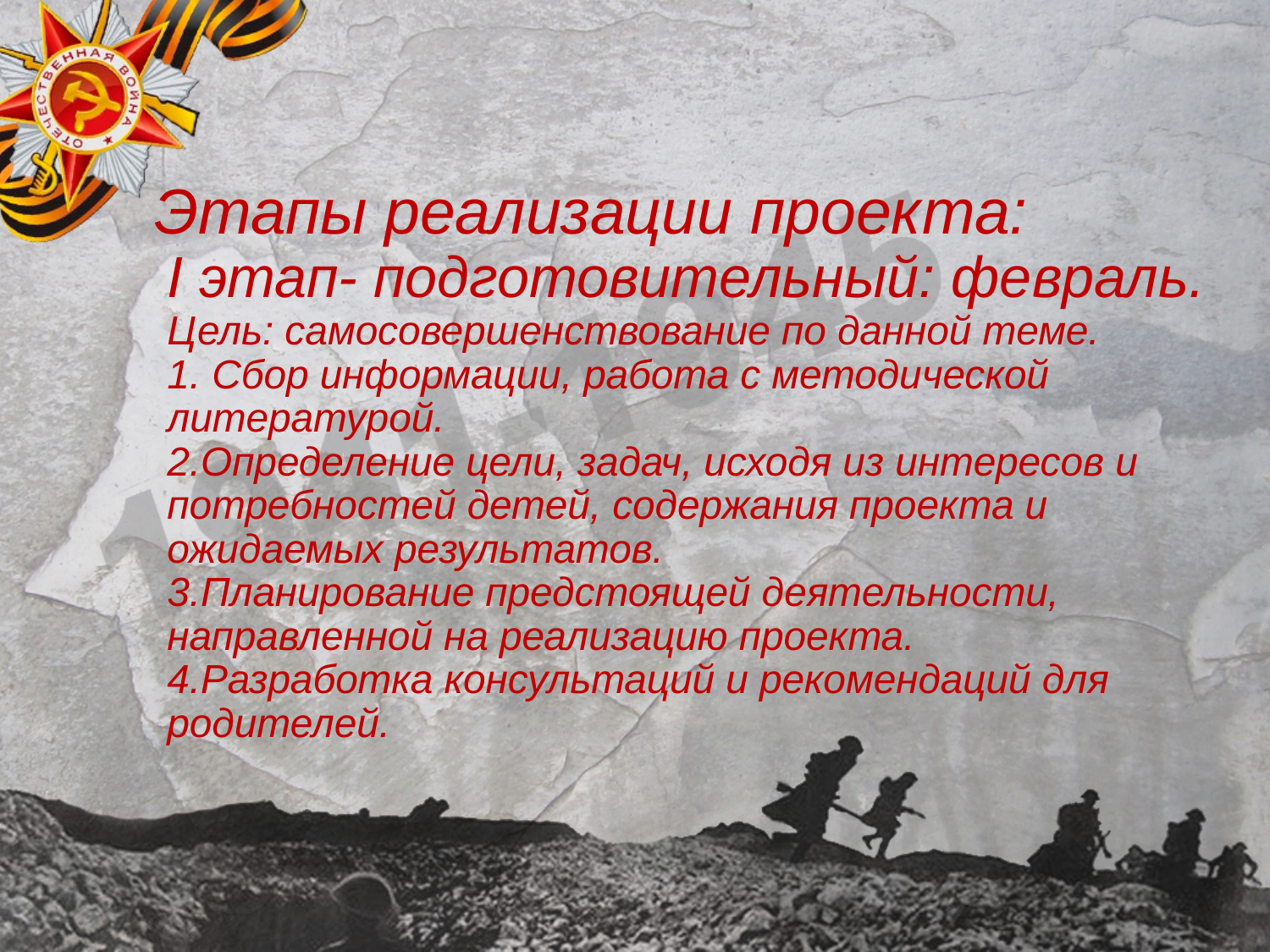

Этапы реализации проекта:
I этап- подготовительный: февраль.
Цель: самосовершенствование по данной теме.
1. Сбор информации, работа с методической литературой.
2.Определение цели, задач, исходя из интересов и потребностей детей, содержания проекта и ожидаемых результатов.
3.Планирование предстоящей деятельности, направленной на реализацию проекта.
4.Разработка консультаций и рекомендаций для родителей.